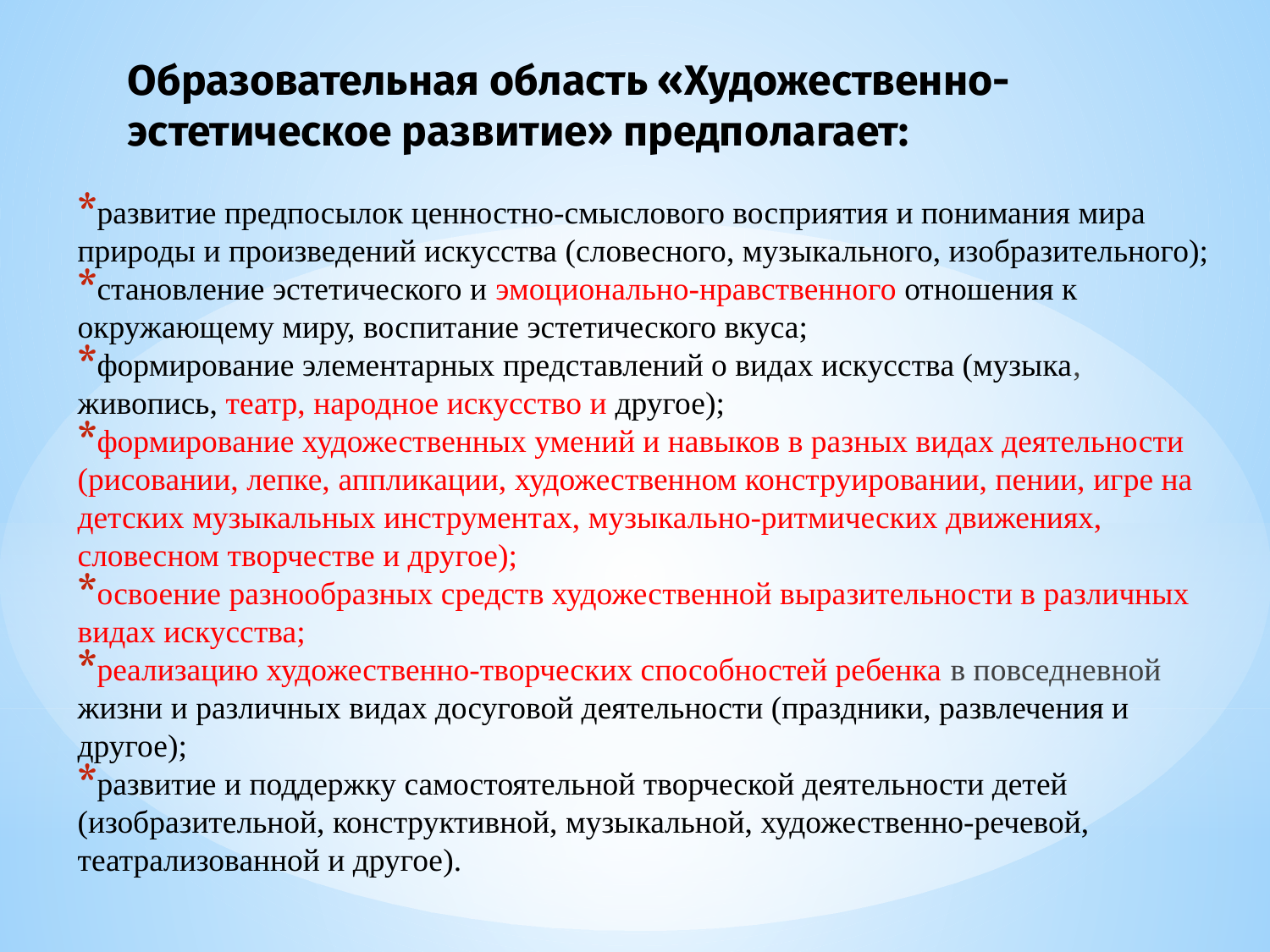

# Образовательная область «Художественно-эстетическое развитие» предполагает:
развитие предпосылок ценностно-смыслового восприятия и понимания мира природы и произведений искусства (словесного, музыкального, изобразительного);
становление эстетического и эмоционально-нравственного отношения к окружающему миру, воспитание эстетического вкуса;
формирование элементарных представлений о видах искусства (музыка, живопись, театр, народное искусство и другое);
формирование художественных умений и навыков в разных видах деятельности (рисовании, лепке, аппликации, художественном конструировании, пении, игре на детских музыкальных инструментах, музыкально-ритмических движениях, словесном творчестве и другое);
освоение разнообразных средств художественной выразительности в различных видах искусства;
реализацию художественно-творческих способностей ребенка в повседневной жизни и различных видах досуговой деятельности (праздники, развлечения и другое);
развитие и поддержку самостоятельной творческой деятельности детей (изобразительной, конструктивной, музыкальной, художественно-речевой, театрализованной и другое).